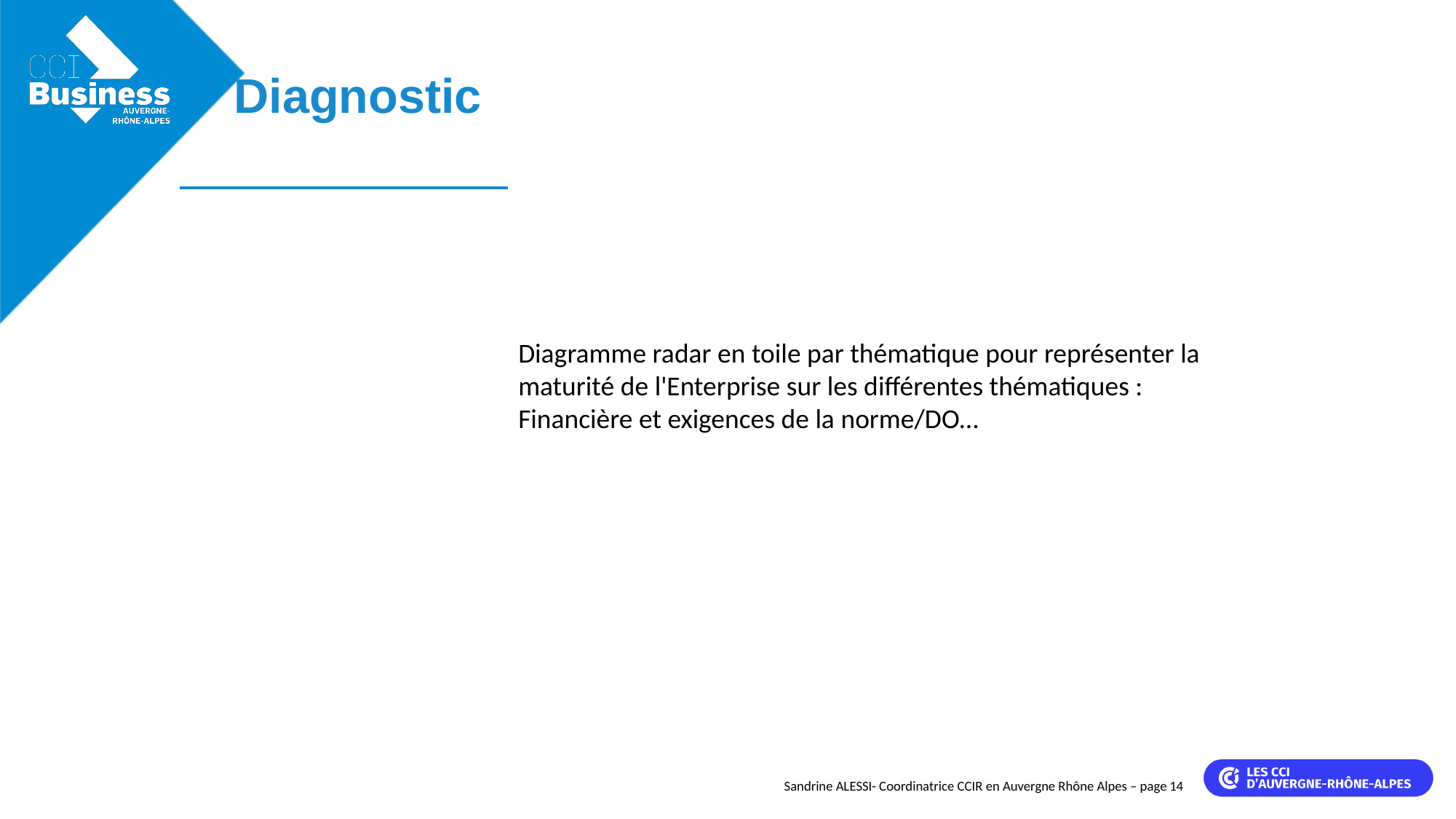

Diagnostic
Diagramme radar en toile par thématique pour représenter la maturité de l'Enterprise sur les différentes thématiques :
Financière et exigences de la norme/DO…
Sandrine ALESSI- Coordinatrice CCIR en Auvergne Rhône Alpes – page 14